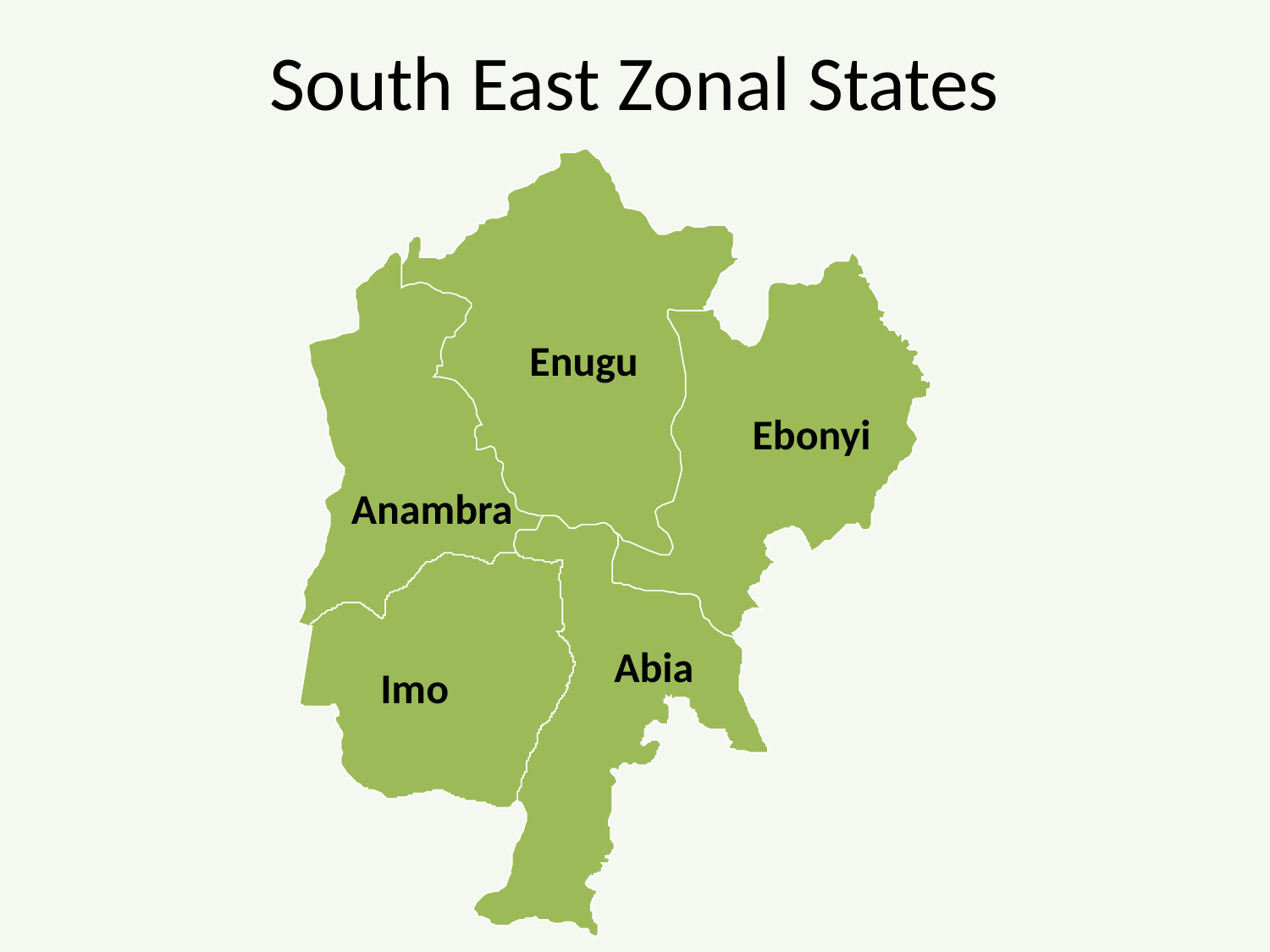

# South East Zonal States

Enugu
Ebonyi
Anambra
Abia
Imo